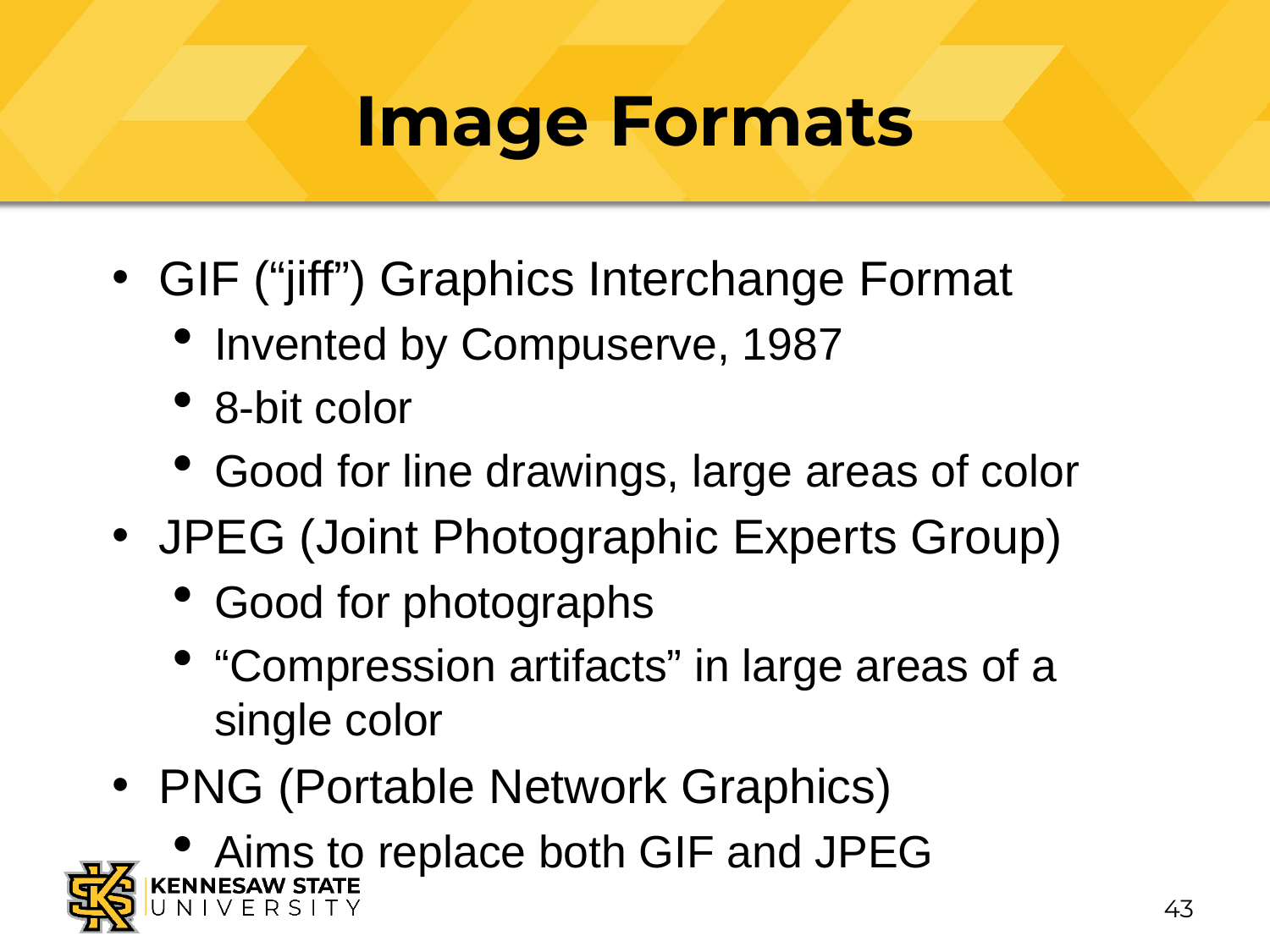

# Image Formats
GIF (“jiff”) Graphics Interchange Format
Invented by Compuserve, 1987
8-bit color
Good for line drawings, large areas of color
JPEG (Joint Photographic Experts Group)
Good for photographs
“Compression artifacts” in large areas of a single color
PNG (Portable Network Graphics)
Aims to replace both GIF and JPEG
43